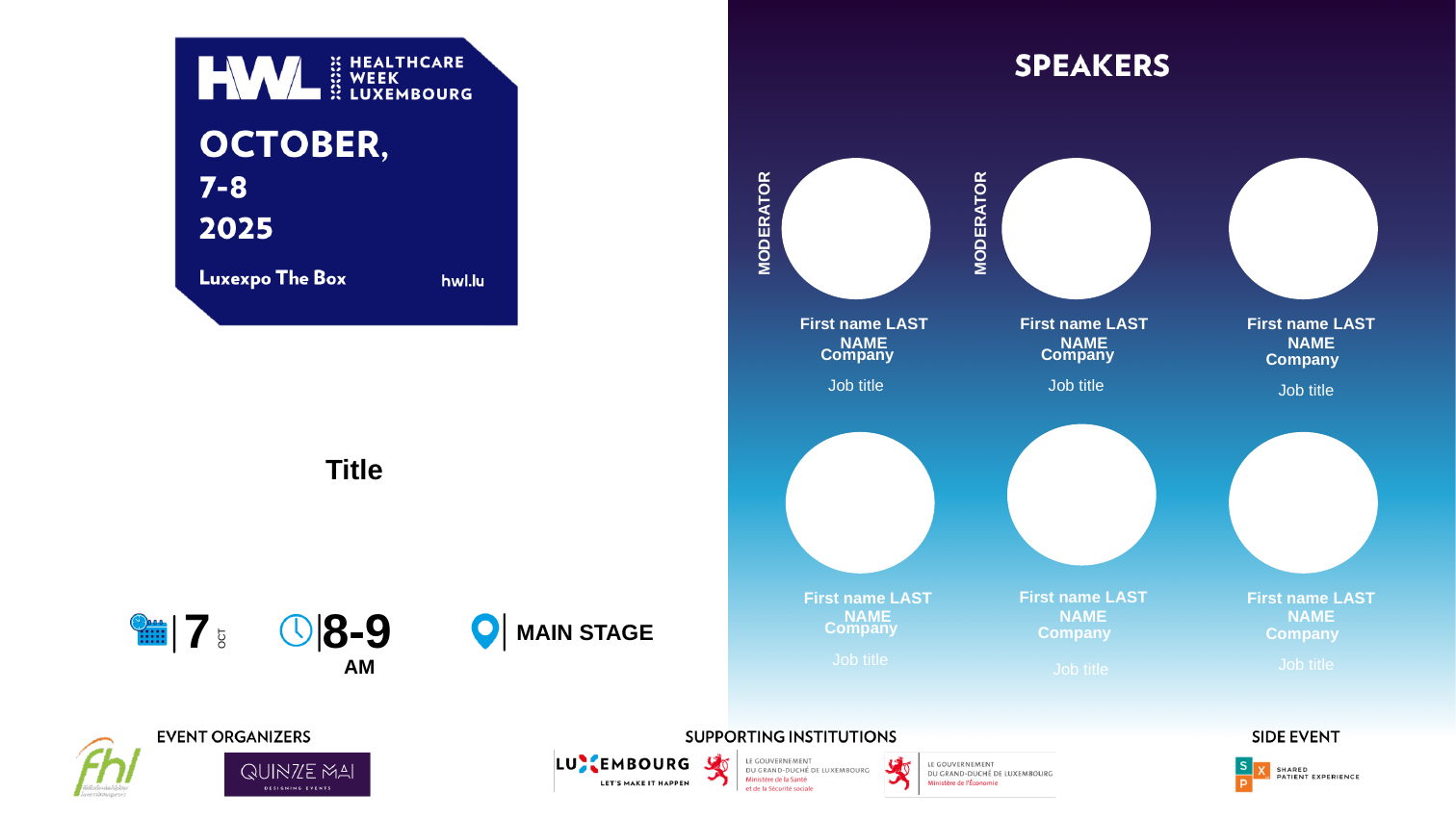

MODERATOR
MODERATOR
First name LAST NAME
First name LAST NAME
First name LAST NAME
Company
Company
Company
 Job title
  Job title
 Job title

Title
First name LAST NAME
First name LAST NAME
First name LAST NAME
7
8-9
MAIN STAGE
Company
Company
Company
 Job title
  Job title
AM
  Job title